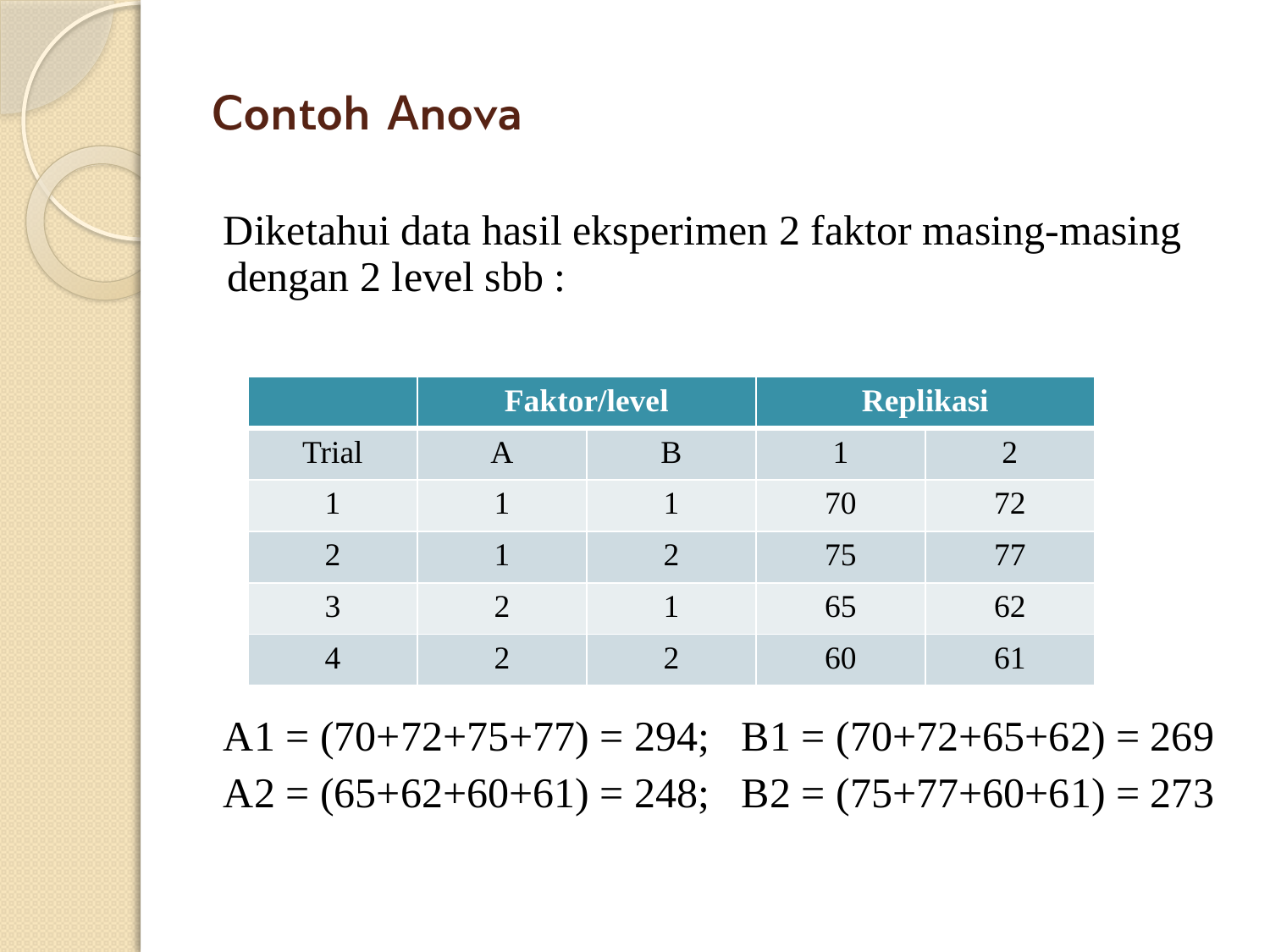

# Contoh Anova
Diketahui data hasil eksperimen 2 faktor masing-masing dengan 2 level sbb :

A1 = (70+72+75+77) = 294;   B1 = (70+72+65+62) = 269
A2 = (65+62+60+61) = 248;   B2 = (75+77+60+61) = 273
|  | Faktor/level |  | Replikasi |  |
| --- | --- | --- | --- | --- |
| Trial | A | B | 1 | 2 |
| 1 | 1 | 1 | 70 | 72 |
| 2 | 1 | 2 | 75 | 77 |
| 3 | 2 | 1 | 65 | 62 |
| 4 | 2 | 2 | 60 | 61 |